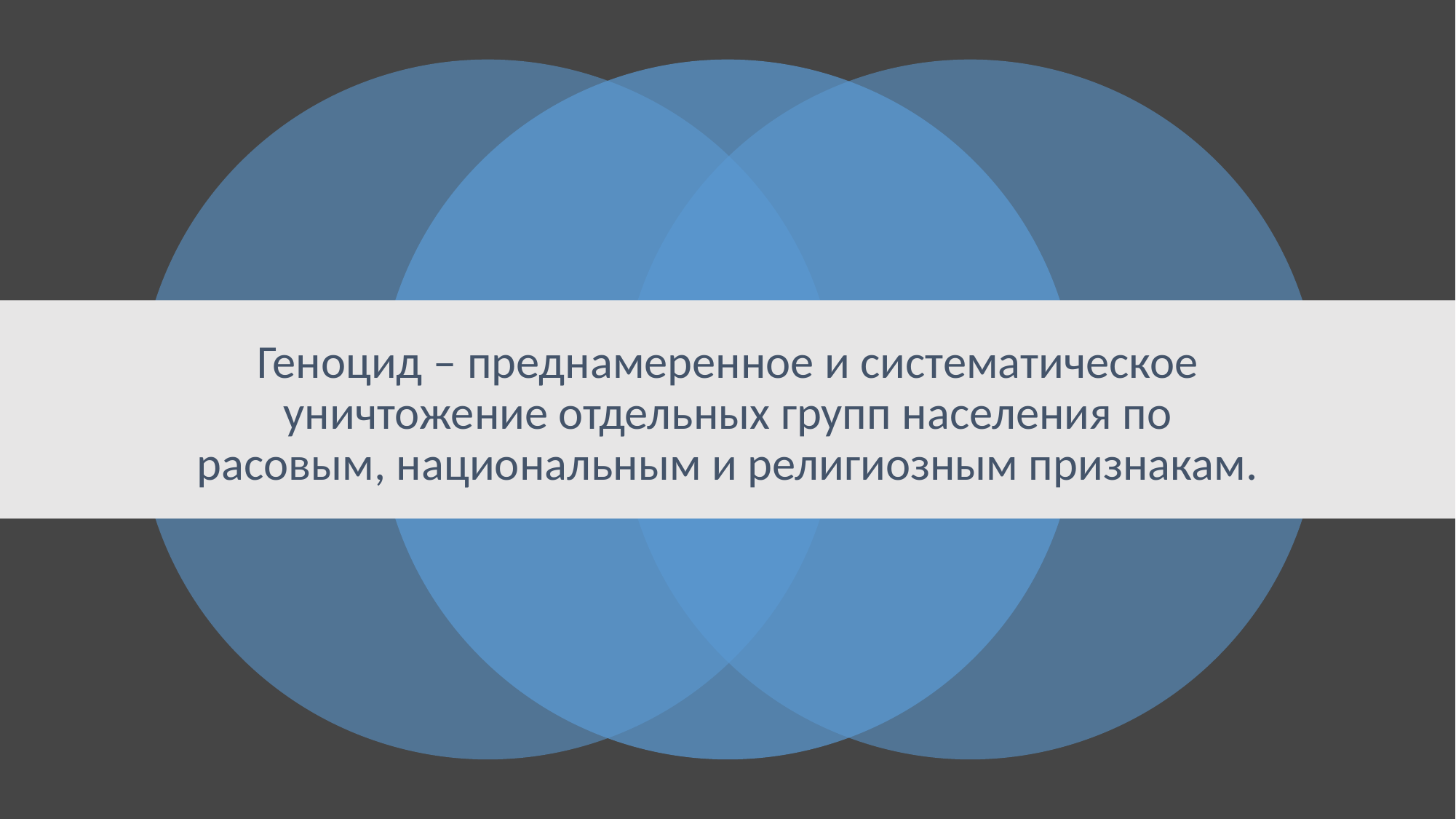

# Геноцид – преднамеренное и систематическое уничтожение отдельных групп населения по расовым, национальным и религиозным признакам.